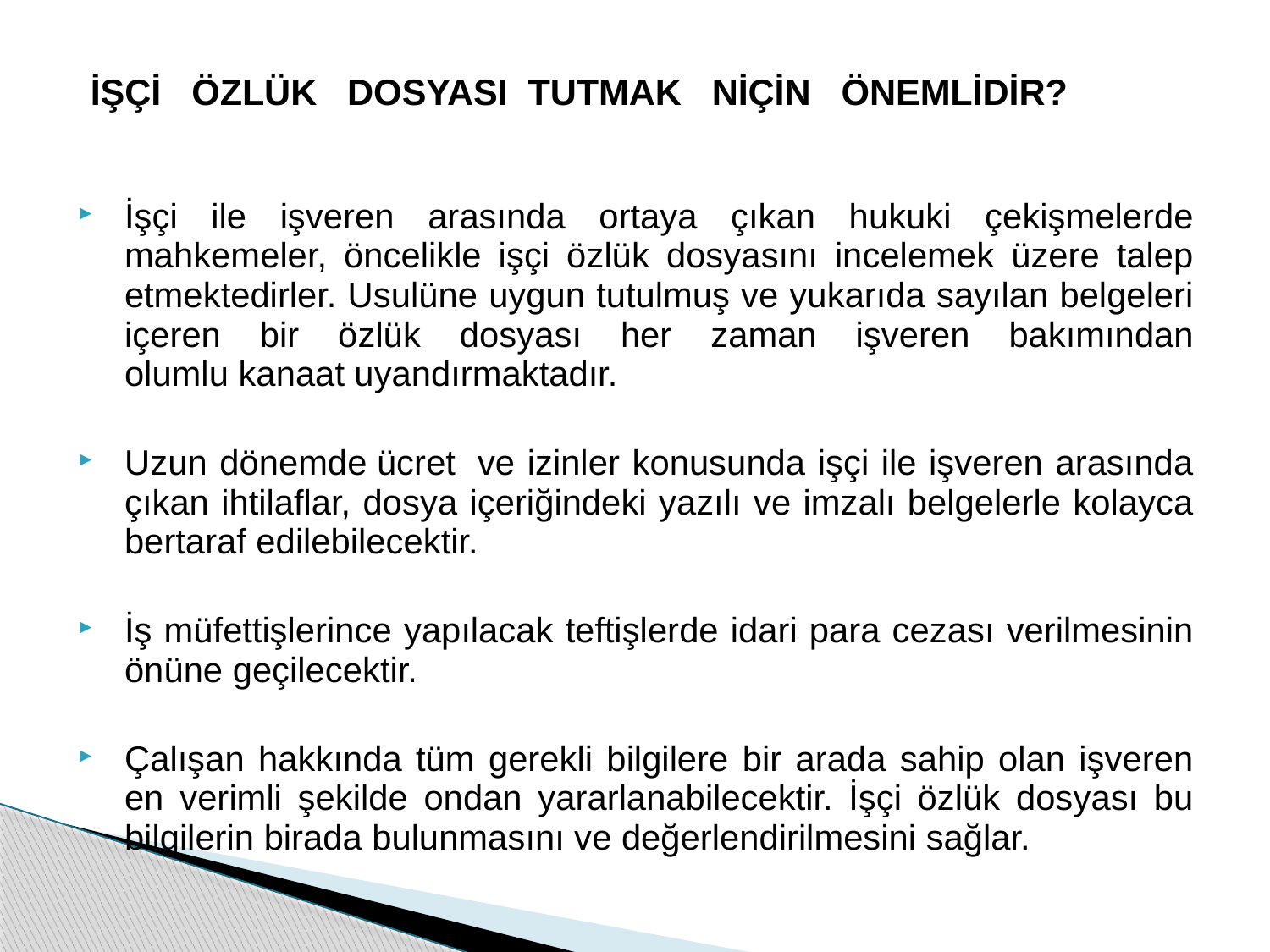

İŞÇİ   ÖZLÜK   DOSYASI  TUTMAK   NİÇİN   ÖNEMLİDİR?
İşçi ile işveren arasında ortaya çıkan hukuki çekişmelerde mahkemeler, öncelikle işçi özlük dosyasını incelemek üzere talep etmektedirler. Usulüne uygun tutulmuş ve yukarıda sayılan belgeleri içeren bir özlük dosyası her zaman işveren bakımından olumlu kanaat uyandırmaktadır.

Uzun dönemde ücret  ve izinler konusunda işçi ile işveren arasında çıkan ihtilaflar, dosya içeriğindeki yazılı ve imzalı belgelerle kolayca bertaraf edilebilecektir.

İş müfettişlerince yapılacak teftişlerde idari para cezası verilmesinin önüne geçilecektir.

Çalışan hakkında tüm gerekli bilgilere bir arada sahip olan işveren en verimli şekilde ondan yararlanabilecektir. İşçi özlük dosyası bu bilgilerin birada bulunmasını ve değerlendirilmesini sağlar.